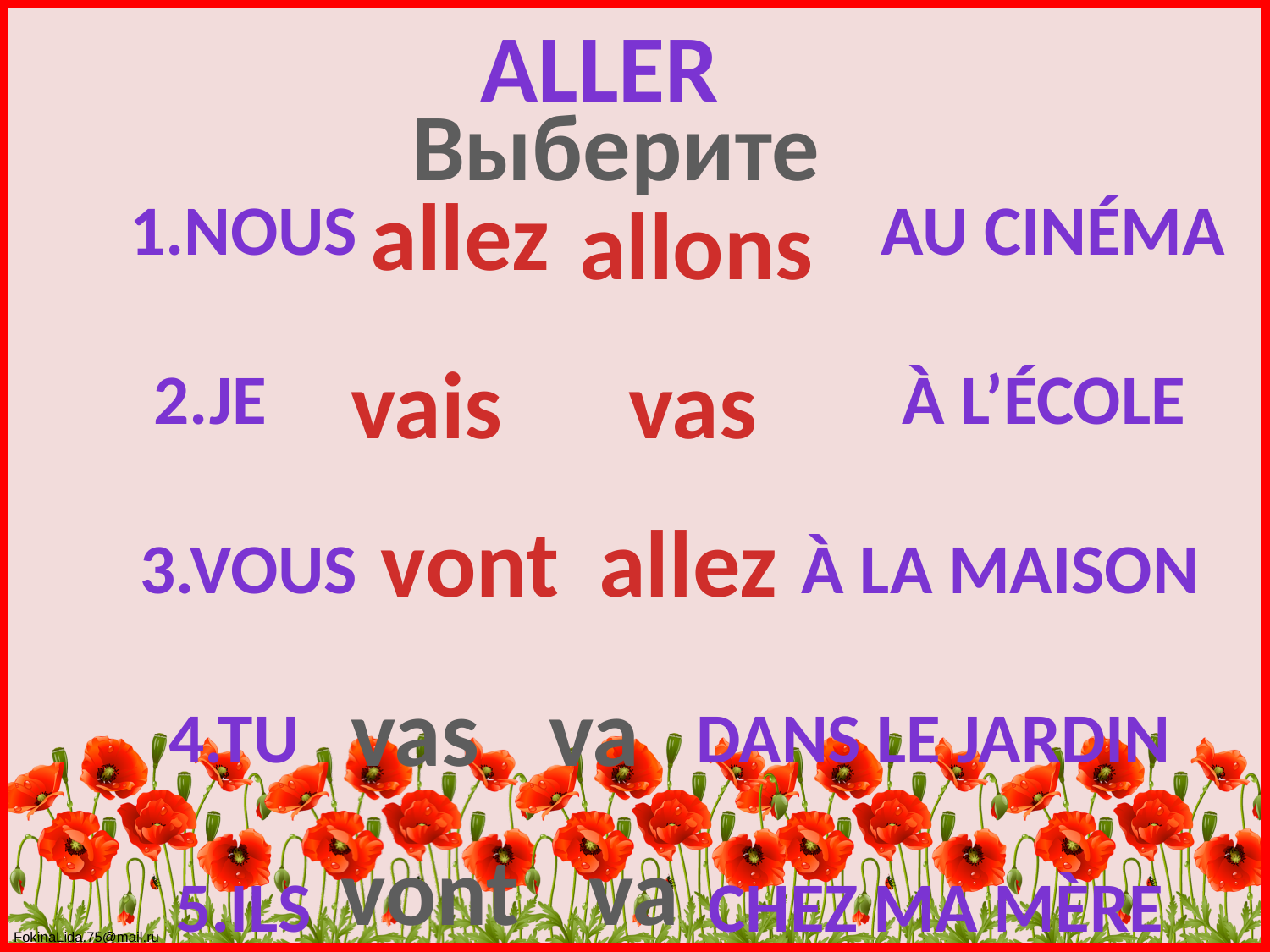

aller
Выберите
allez
 1.Nous                                 au cinéma

2.Je                                        à l’école

3.Vous                            à la maison

4.Tu                         dans le jardin

5.Ils                         chez ma mère
allons
vais
vas
vont
allez
vas
va
vont
va